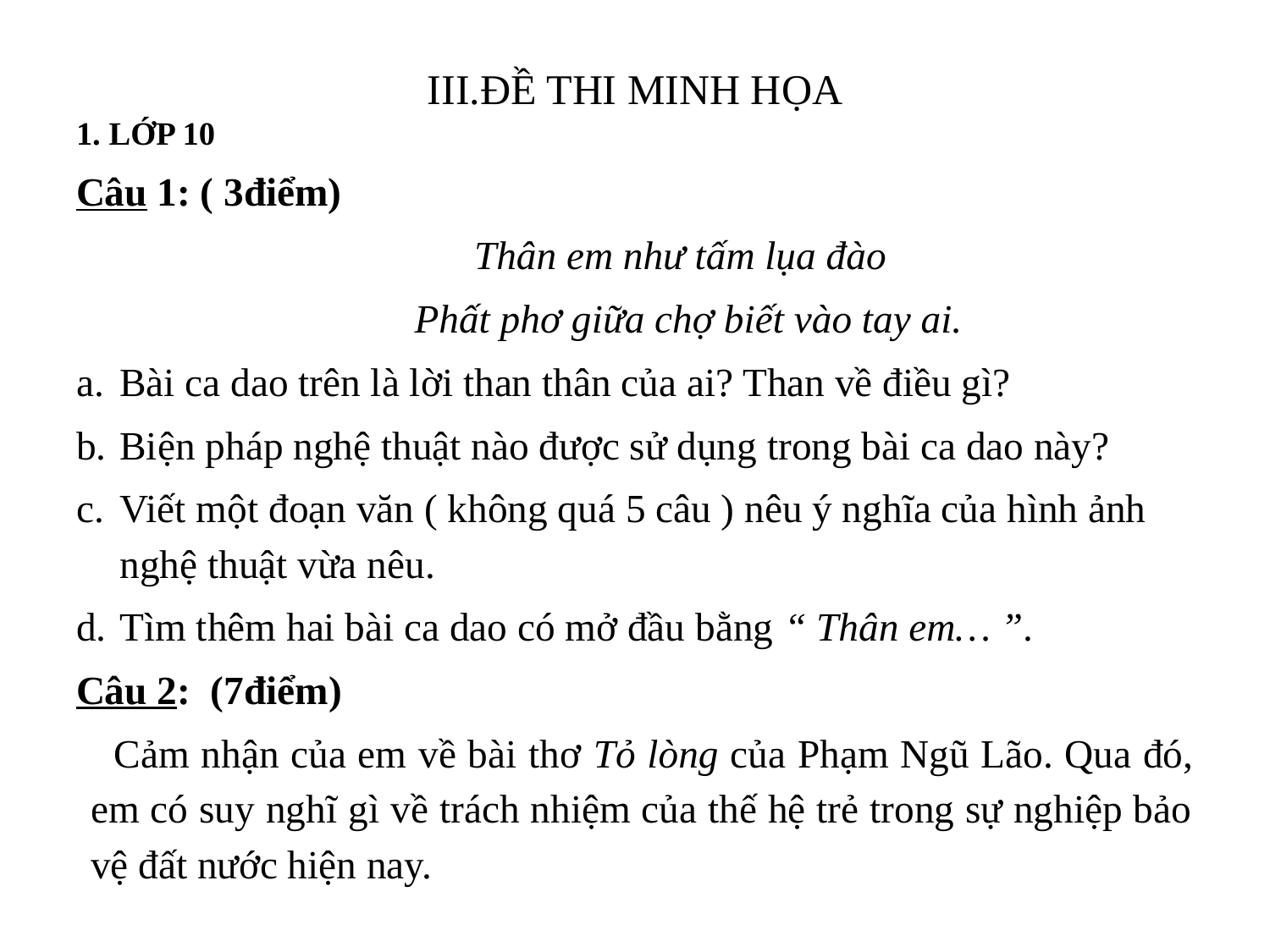

# III.ĐỀ THI MINH HỌA
1. LỚP 10
Câu 1: ( 3điểm)
                                        Thân em như tấm lụa đào
                                  Phất phơ giữa chợ biết vào tay ai.
Bài ca dao trên là lời than thân của ai? Than về điều gì?
Biện pháp nghệ thuật nào được sử dụng trong bài ca dao này?
Viết một đoạn văn ( không quá 5 câu ) nêu ý nghĩa của hình ảnh nghệ thuật vừa nêu.
Tìm thêm hai bài ca dao có mở đầu bằng “ Thân em… ”.
Câu 2:  (7điểm)
  Cảm nhận của em về bài thơ Tỏ lòng của Phạm Ngũ Lão. Qua đó, em có suy nghĩ gì về trách nhiệm của thế hệ trẻ trong sự nghiệp bảo vệ đất nước hiện nay.